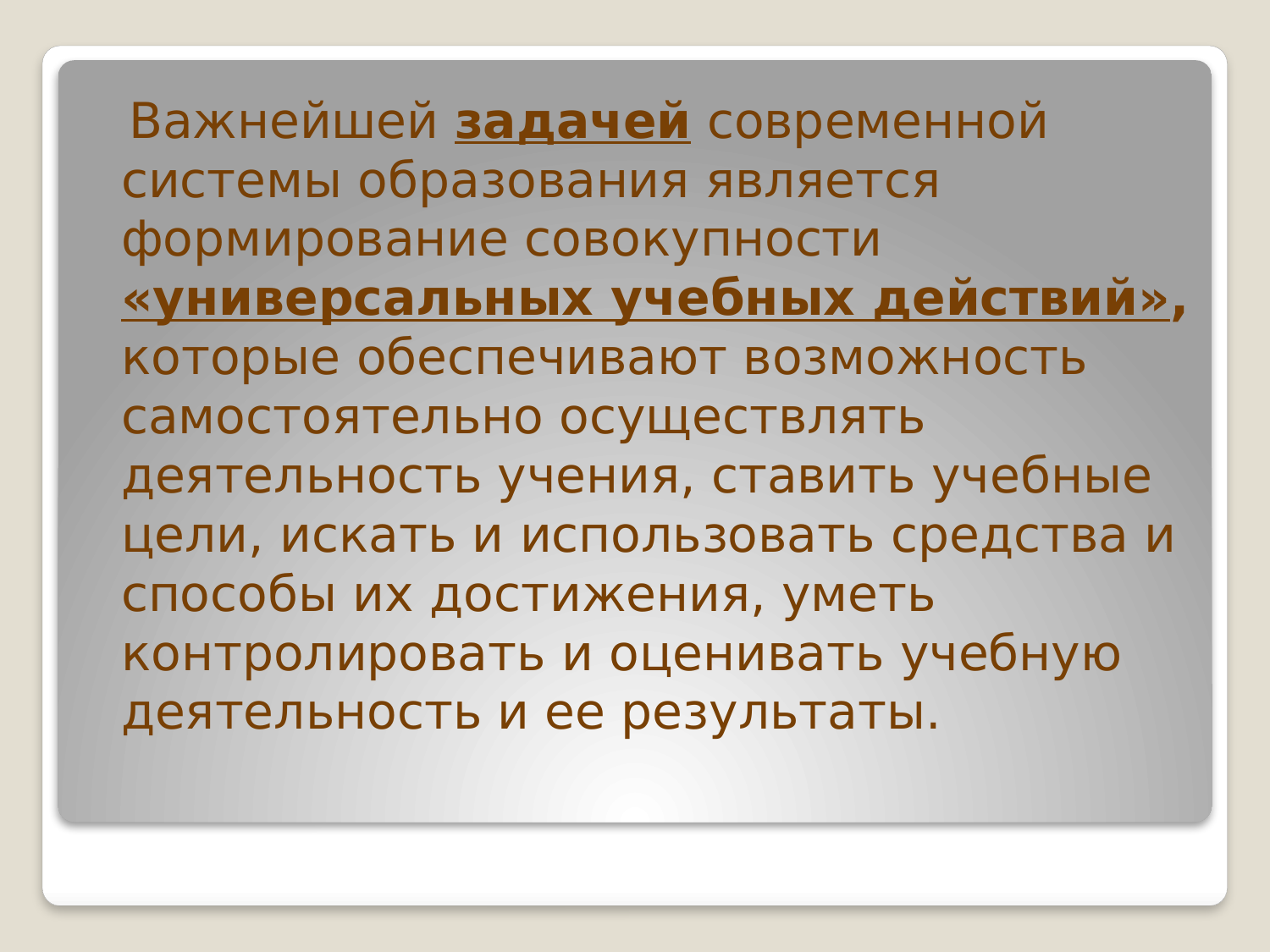

Важнейшей задачей современной системы образования является формирование совокупности «универсальных учебных действий», которые обеспечивают возможность самостоятельно осуществлять деятельность учения, ставить учебные цели, искать и использовать средства и способы их достижения, уметь контролировать и оценивать учебную деятельность и ее результаты.
#